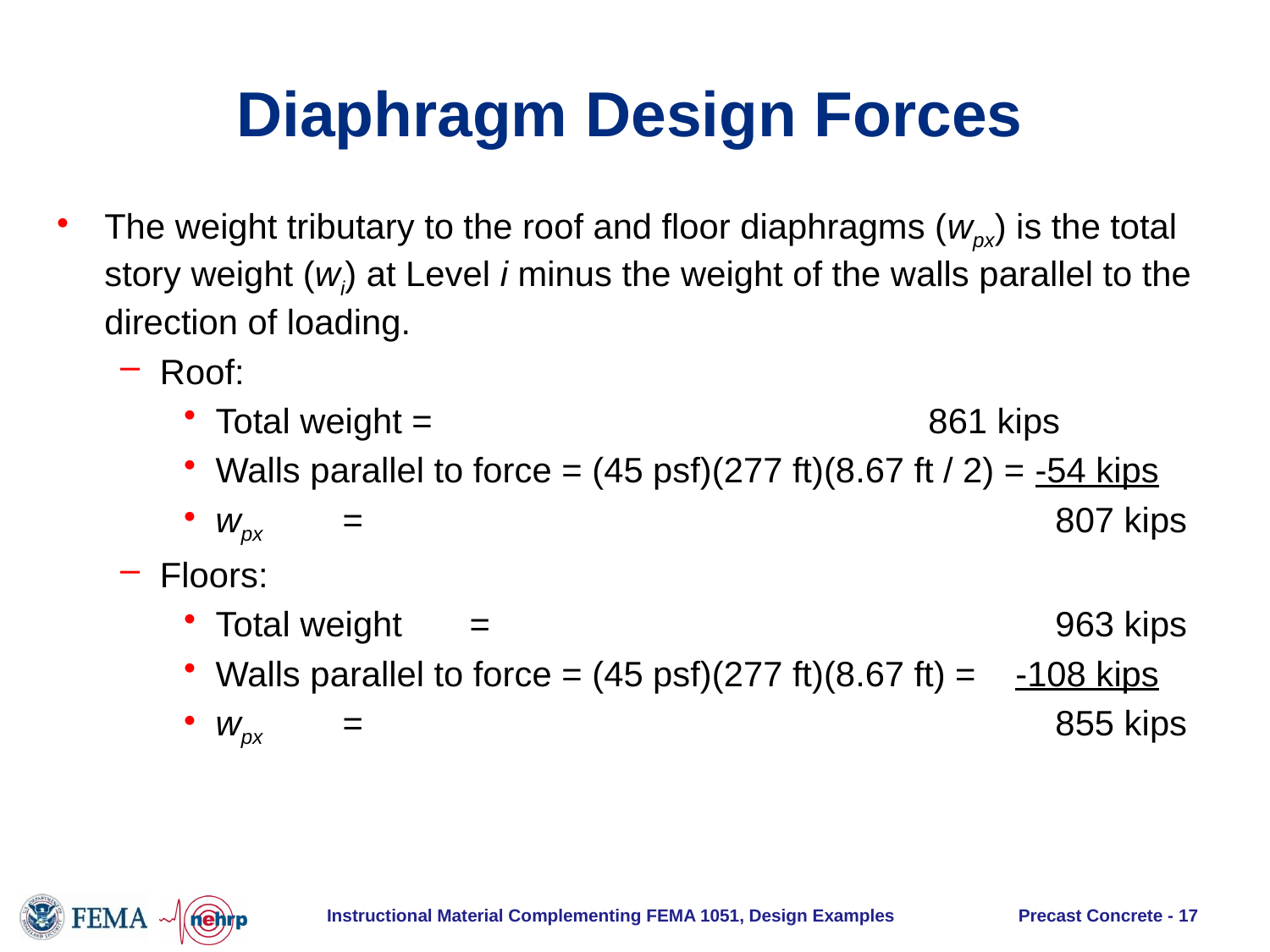

# Diaphragm Design Forces
The weight tributary to the roof and floor diaphragms (wpx) is the total story weight (wi) at Level i minus the weight of the walls parallel to the direction of loading.
Roof:
Total weight = 				        861 kips
Walls parallel to force = (45 psf)(277 ft)(8.67 ft / 2) = -54 kips
wpx	=					        807 kips
Floors:
Total weight	=				        963 kips
Walls parallel to force = (45 psf)(277 ft)(8.67 ft) =    -108 kips
wpx	=					        855 kips